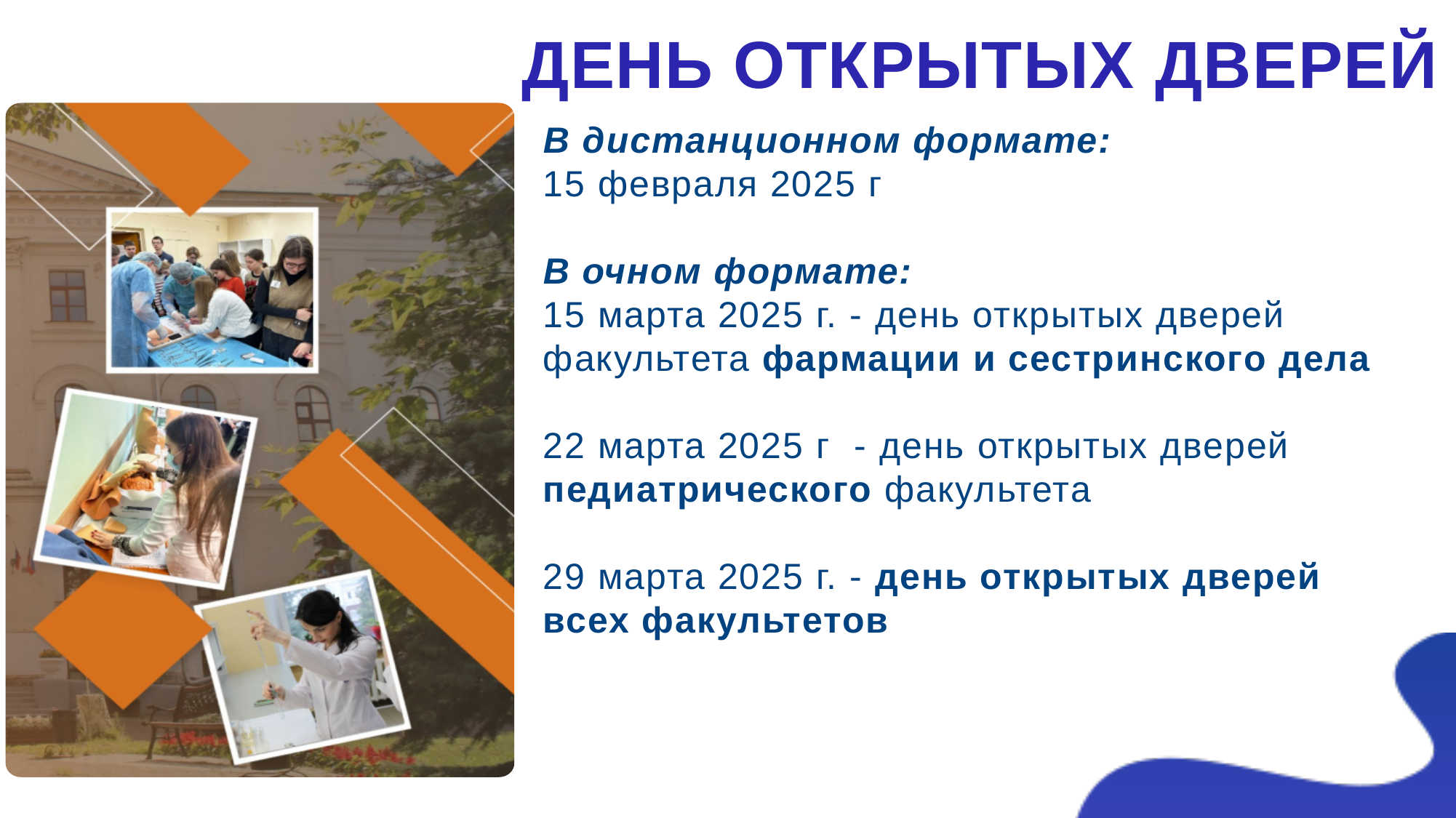

ДЕНЬ ОТКРЫТЫХ ДВЕРЕЙ

В дистанционном формате:
15 февраля 2025 г

В очном формате:
15 марта 2025 г. - день открытых дверей факультета фармации и сестринского дела

22 марта 2025 г  - день открытых дверей педиатрического факультета

29 марта 2025 г. - день открытых дверей всех факультетов